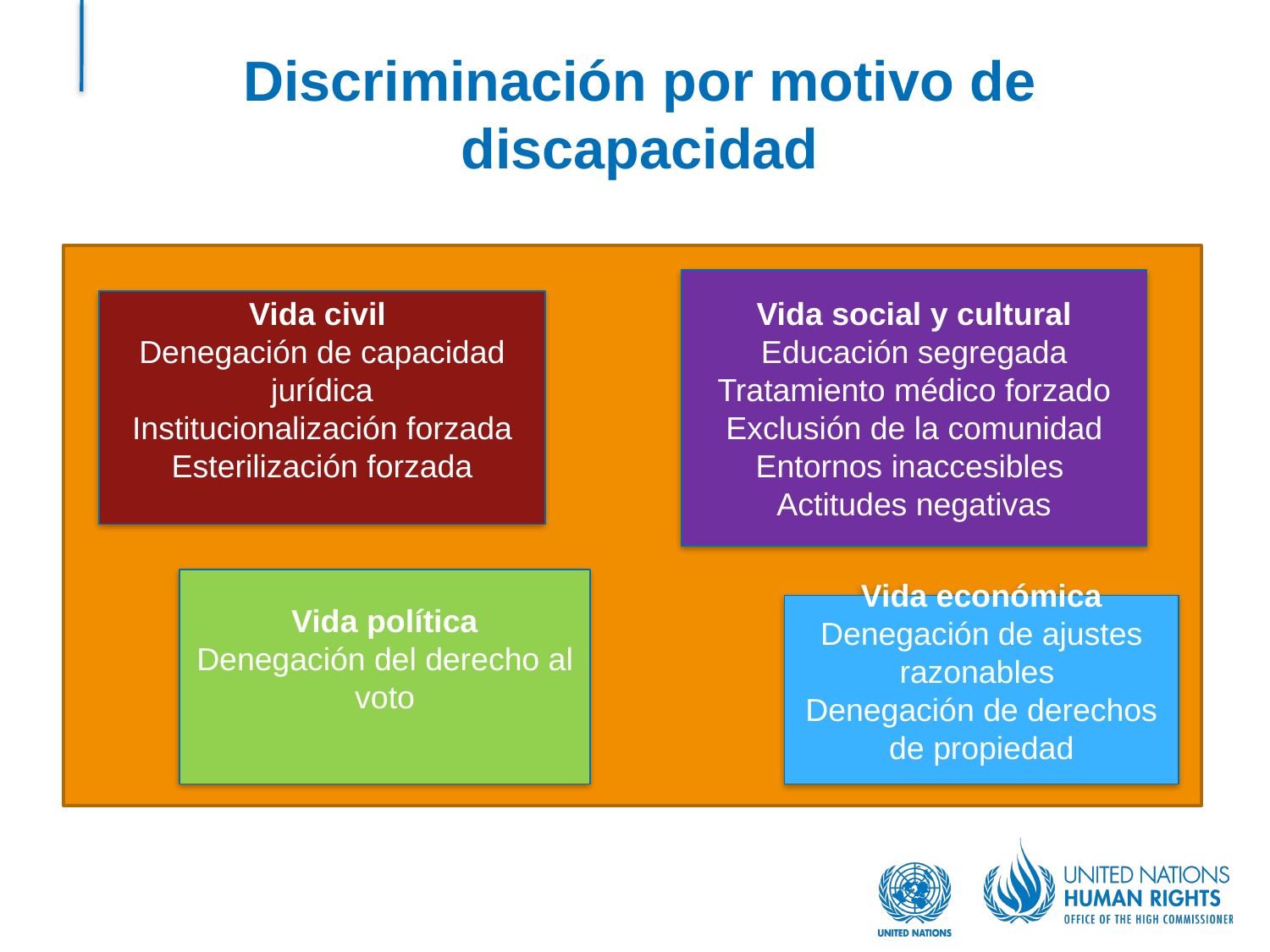

# Discriminación por motivo de discapacidad

Vida social y cultural
Educación segregada
Tratamiento médico forzado
Exclusión de la comunidad
Entornos inaccesibles
Actitudes negativas

Vida civil
Denegación de capacidad jurídica
Institucionalización forzada
Esterilización forzada

Vida política
Denegación del derecho al voto

Vida económica
Denegación de ajustes razonables
Denegación de derechos de propiedad